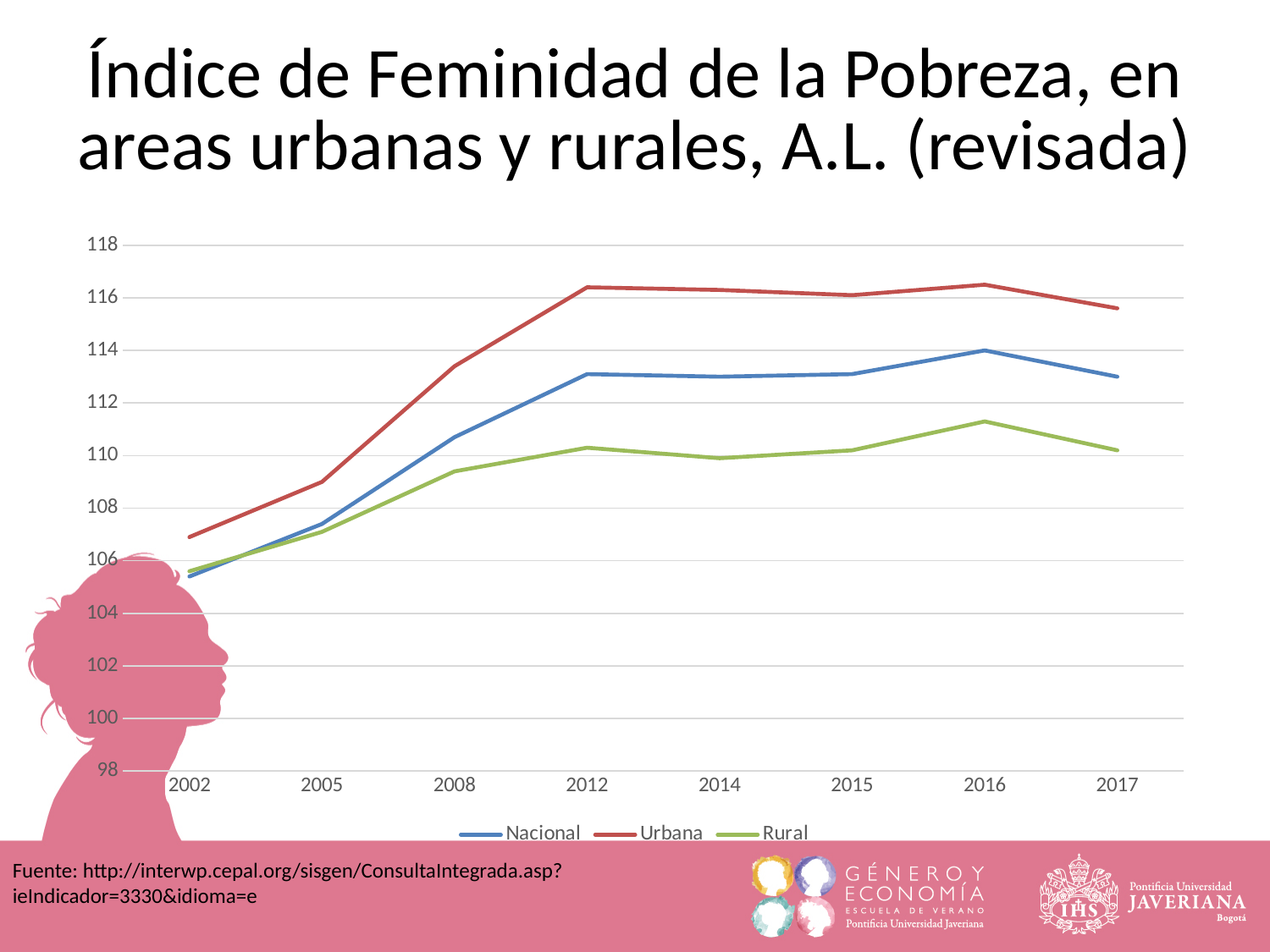

Índice de Feminidad de la Pobreza, en areas urbanas y rurales, A.L. (revisada)

### Chart

| Category | Nacional | Urbana | Rural |
|---|---|---|---|
| 2002 | 105.4 | 106.9 | 105.6 |
| 2005 | 107.4 | 109.0 | 107.1 |
| 2008 | 110.7 | 113.4 | 109.4 |
| 2012 | 113.1 | 116.4 | 110.3 |
| 2014 | 113.0 | 116.3 | 109.9 |
| 2015 | 113.1 | 116.1 | 110.2 |
| 2016 | 114.0 | 116.5 | 111.3 |
| 2017 | 113.0 | 115.6 | 110.2 |
Fuente: http://interwp.cepal.org/sisgen/ConsultaIntegrada.asp?ieIndicador=3330&idioma=e